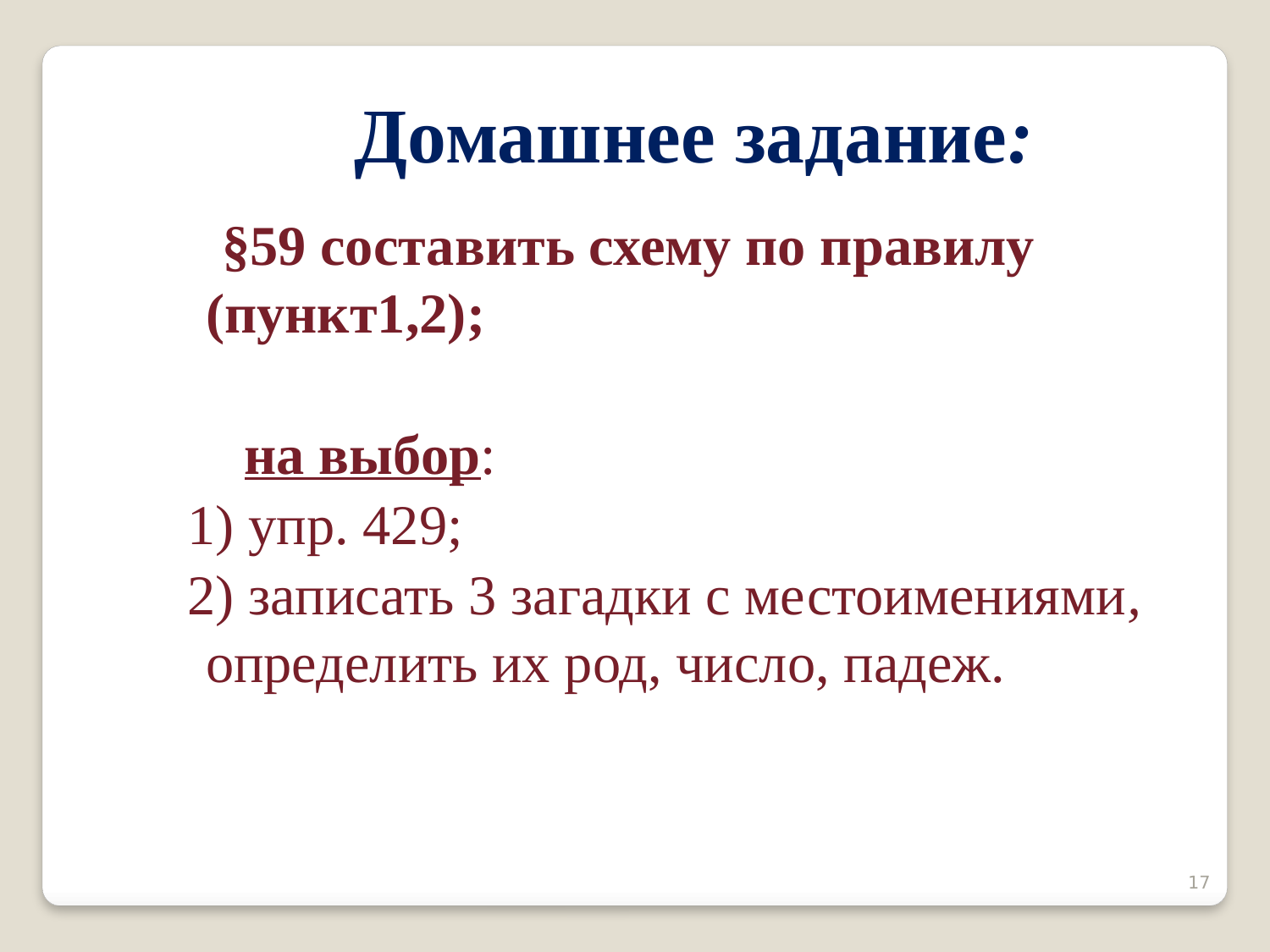

Домашнее задание:
	 §59 составить схему по правилу (пункт1,2);

     на выбор:
 1) упр. 429;
 2) записать 3 загадки с местоимениями, определить их род, число, падеж.

17